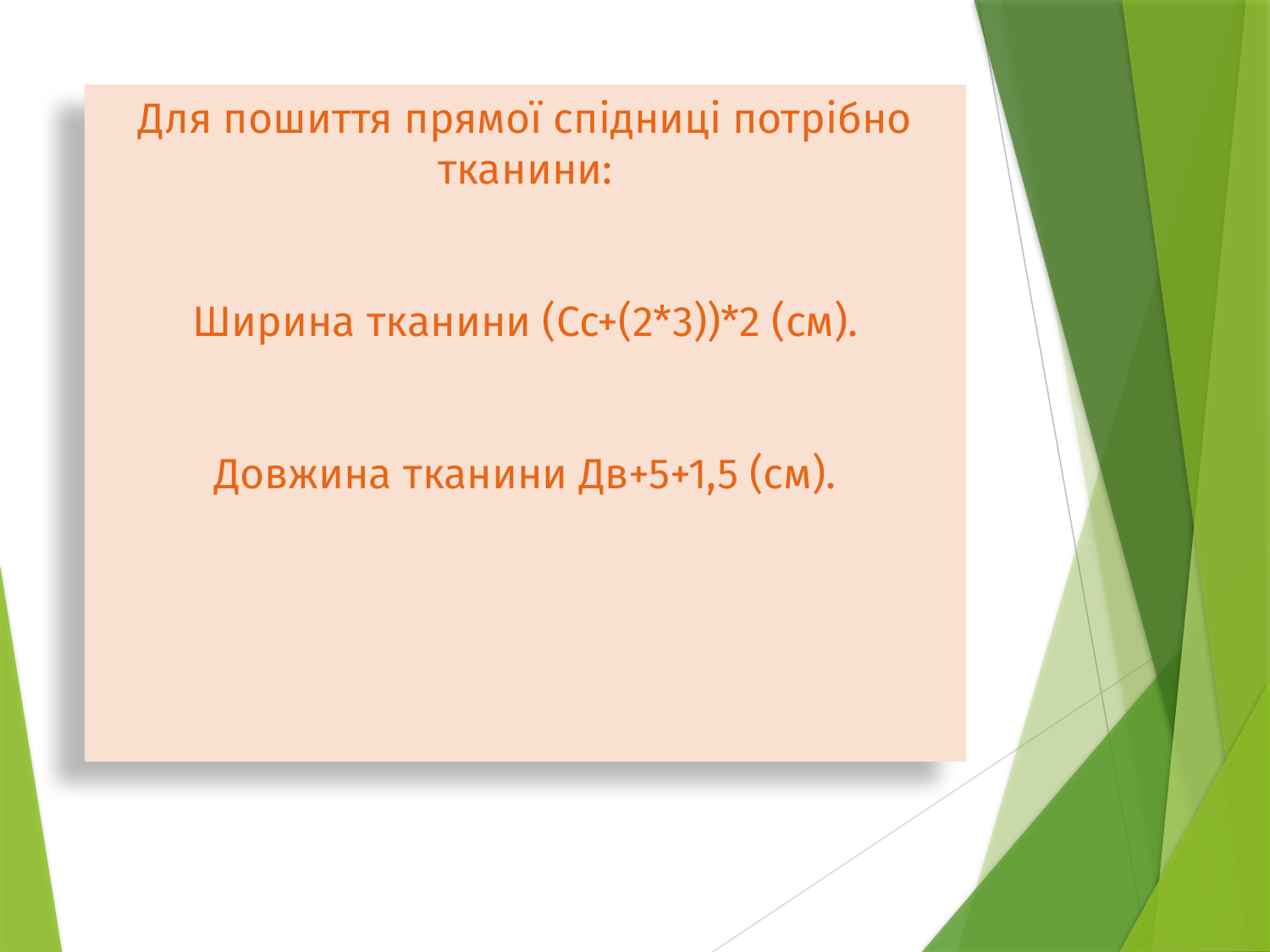

# Для пошиття прямої спідниці потрібно тканини: Ширина тканини (Сс+(2*3))*2 (см). Довжина тканини Дв+5+1,5 (см).